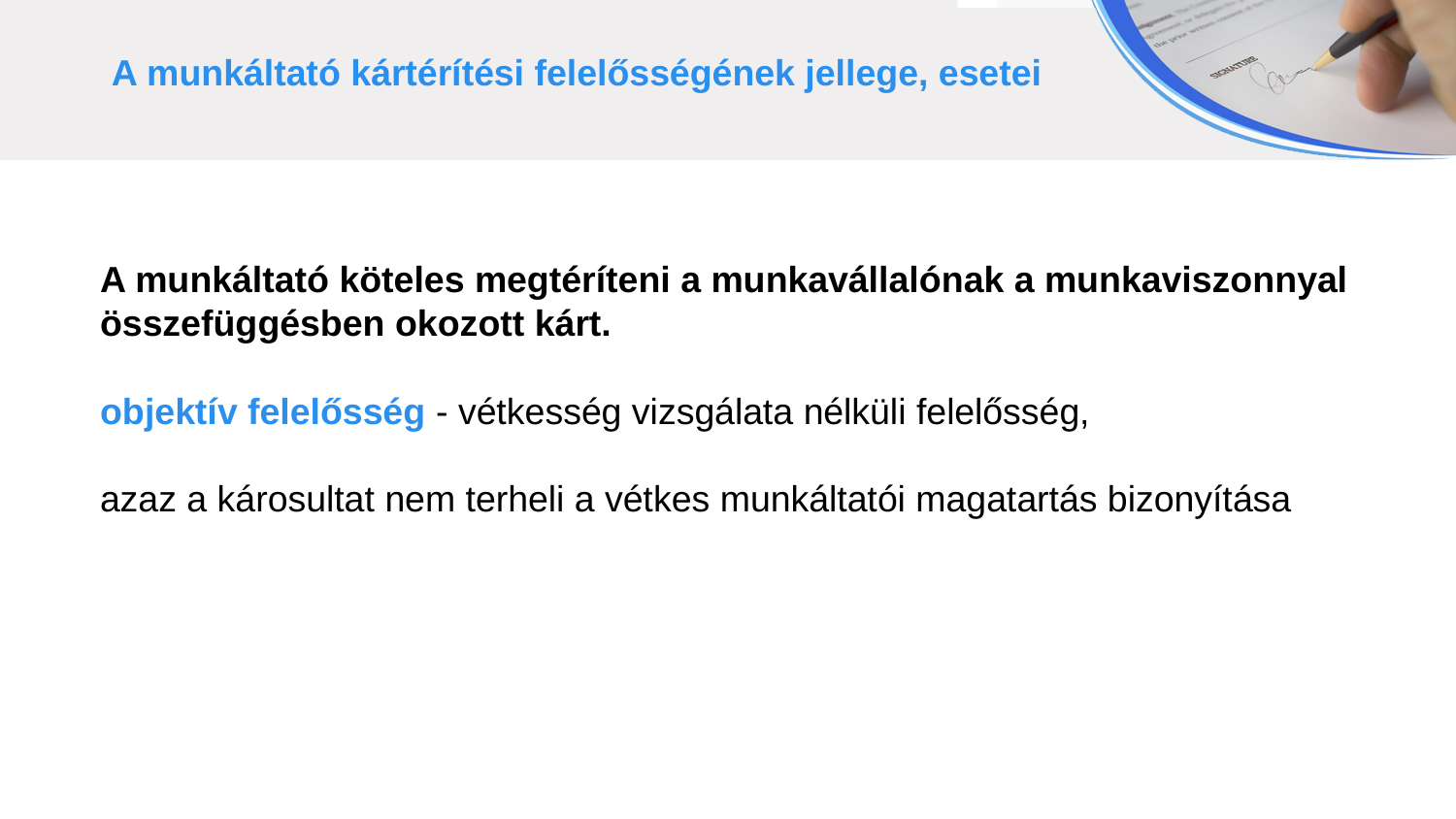

A munkáltató kártérítési felelősségének jellege, esetei
A munkáltató köteles megtéríteni a munkavállalónak a munkaviszonnyal összefüggésben okozott kárt.
objektív felelősség - vétkesség vizsgálata nélküli felelősség,
azaz a károsultat nem terheli a vétkes munkáltatói magatartás bizonyítása